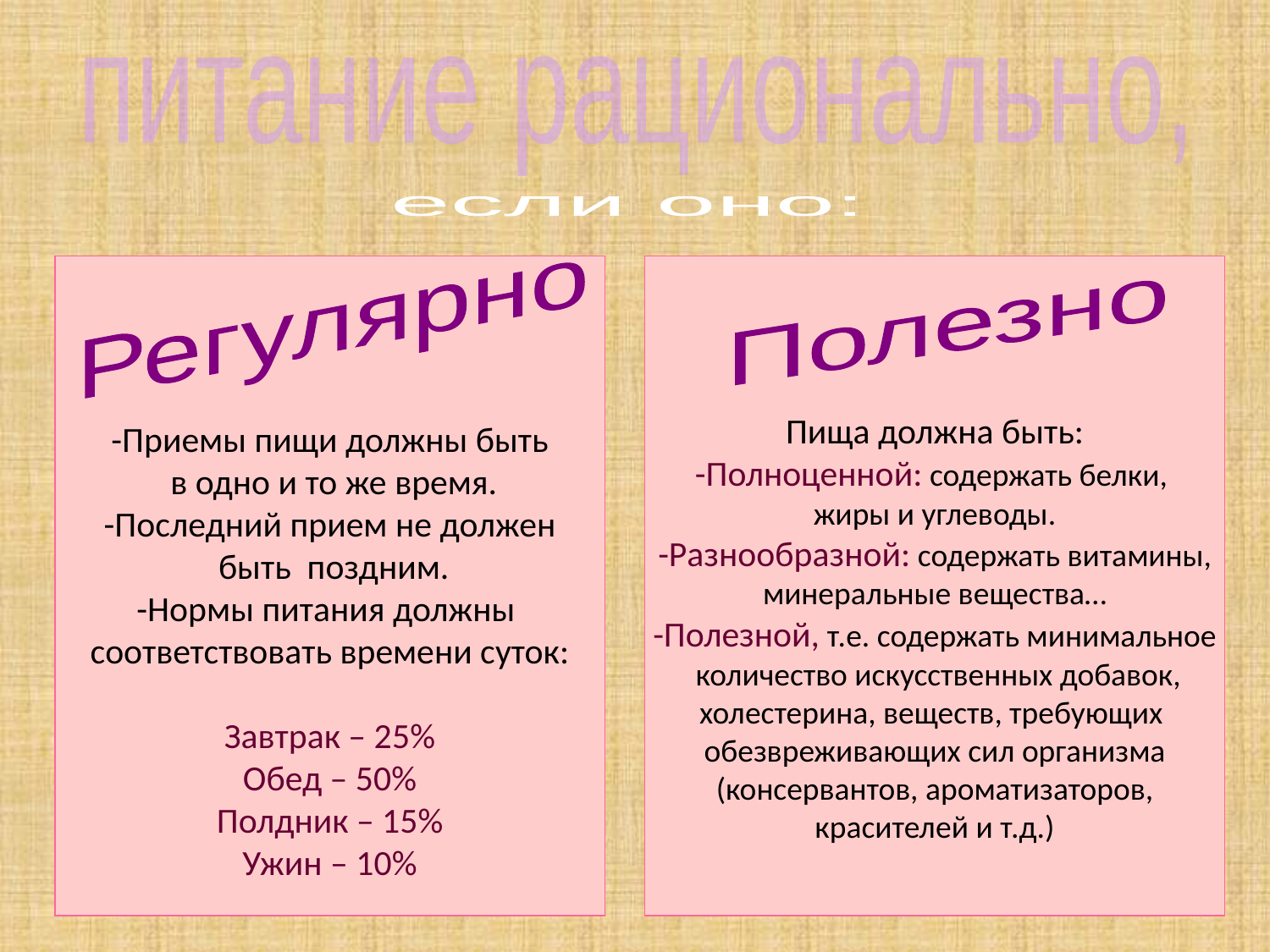

питание рационально,
если оно:
Регулярно

-Приемы пищи должны быть
 в одно и то же время.
-Последний прием не должен
 быть  поздним.
-Нормы питания должны
соответствовать времени суток:

Завтрак – 25%
Обед – 50%
Полдник – 15%
Ужин – 10%

Пища должна быть:
-Полноценной: содержать белки,
жиры и углеводы.
-Разнообразной: содержать витамины,
минеральные вещества…
-Полезной, т.е. содержать минимальное
 количество искусственных добавок,
холестерина, веществ, требующих
обезвреживающих сил организма
(консервантов, ароматизаторов,
красителей и т.д.)

Полезно